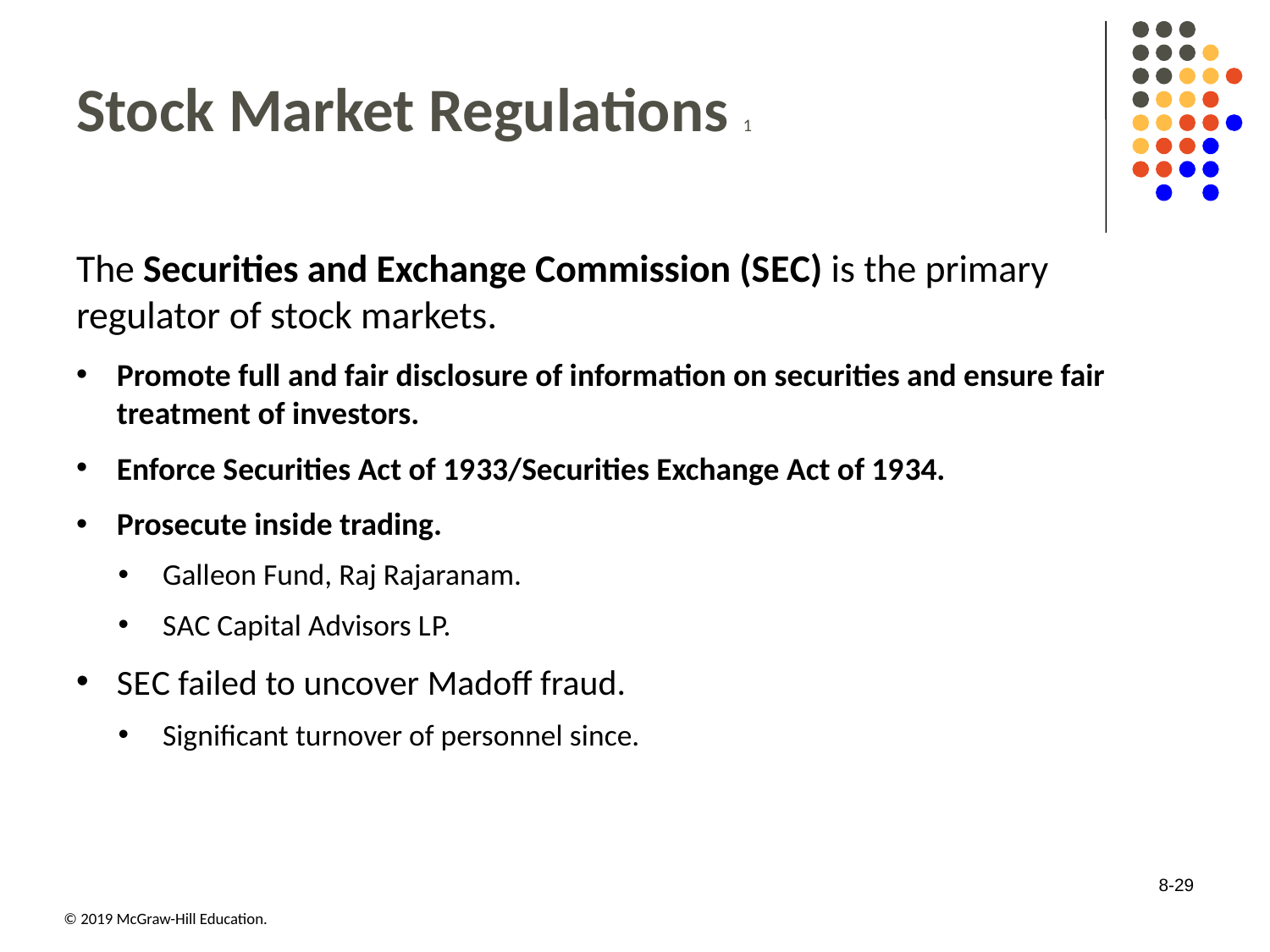

# Stock Market Regulations 1
The Securities and Exchange Commission (S E C) is the primary regulator of stock markets.
Promote full and fair disclosure of information on securities and ensure fair treatment of investors.
Enforce Securities Act of 19 33/Securities Exchange Act of 19 34.
Prosecute inside trading.
Galleon Fund, Raj Rajaranam.
S A C Capital Advisors L P.
S E C failed to uncover Madoff fraud.
Significant turnover of personnel since.
8-29